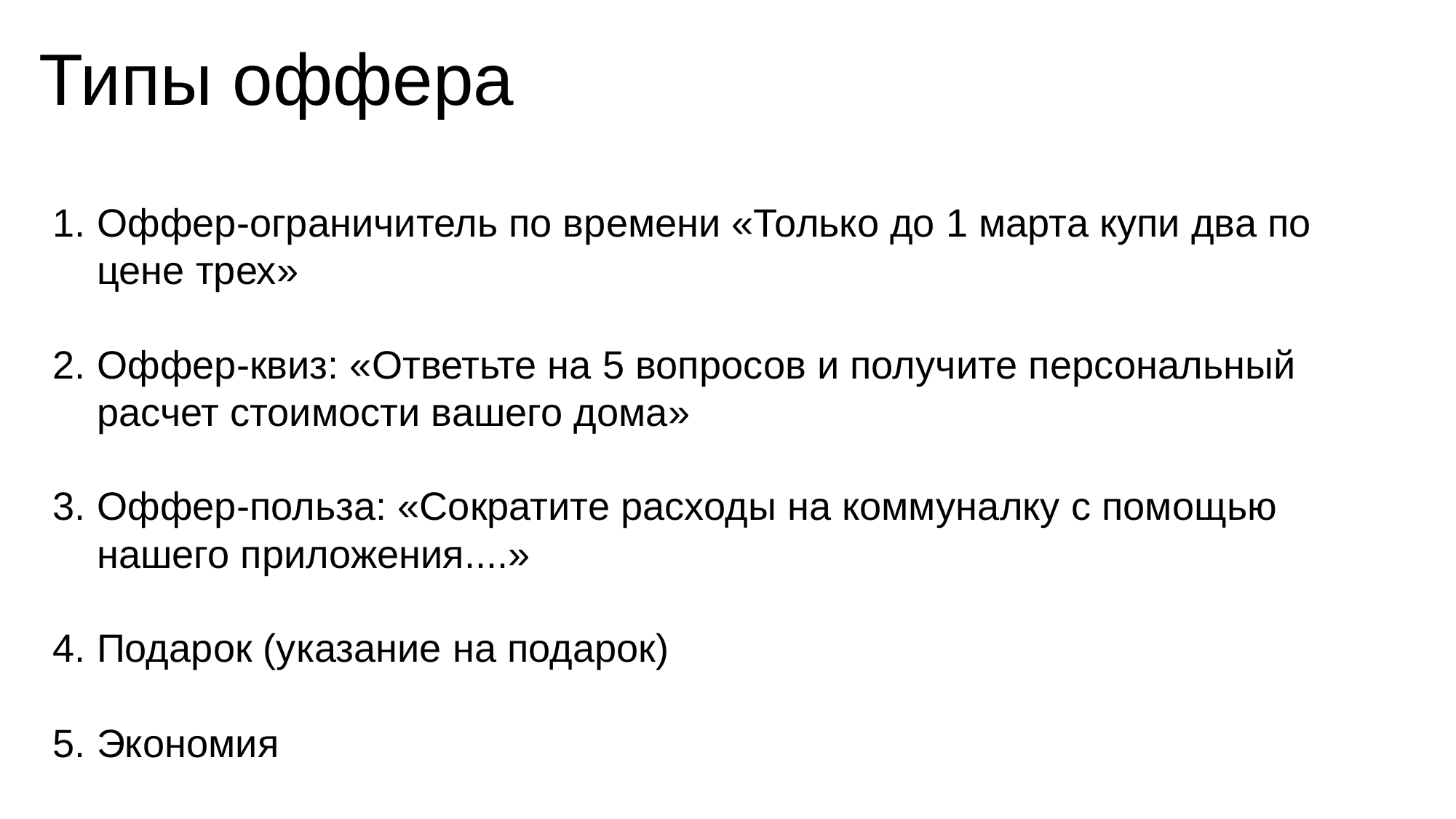

# Типы оффера

Оффер-ограничитель по времени «Только до 1 марта купи два по цене трех»

Оффер-квиз: «Ответьте на 5 вопросов и получите персональный расчет стоимости вашего дома»

Оффер-польза: «Сократите расходы на коммуналку с помощью нашего приложения....»

Подарок (указание на подарок)

Экономия